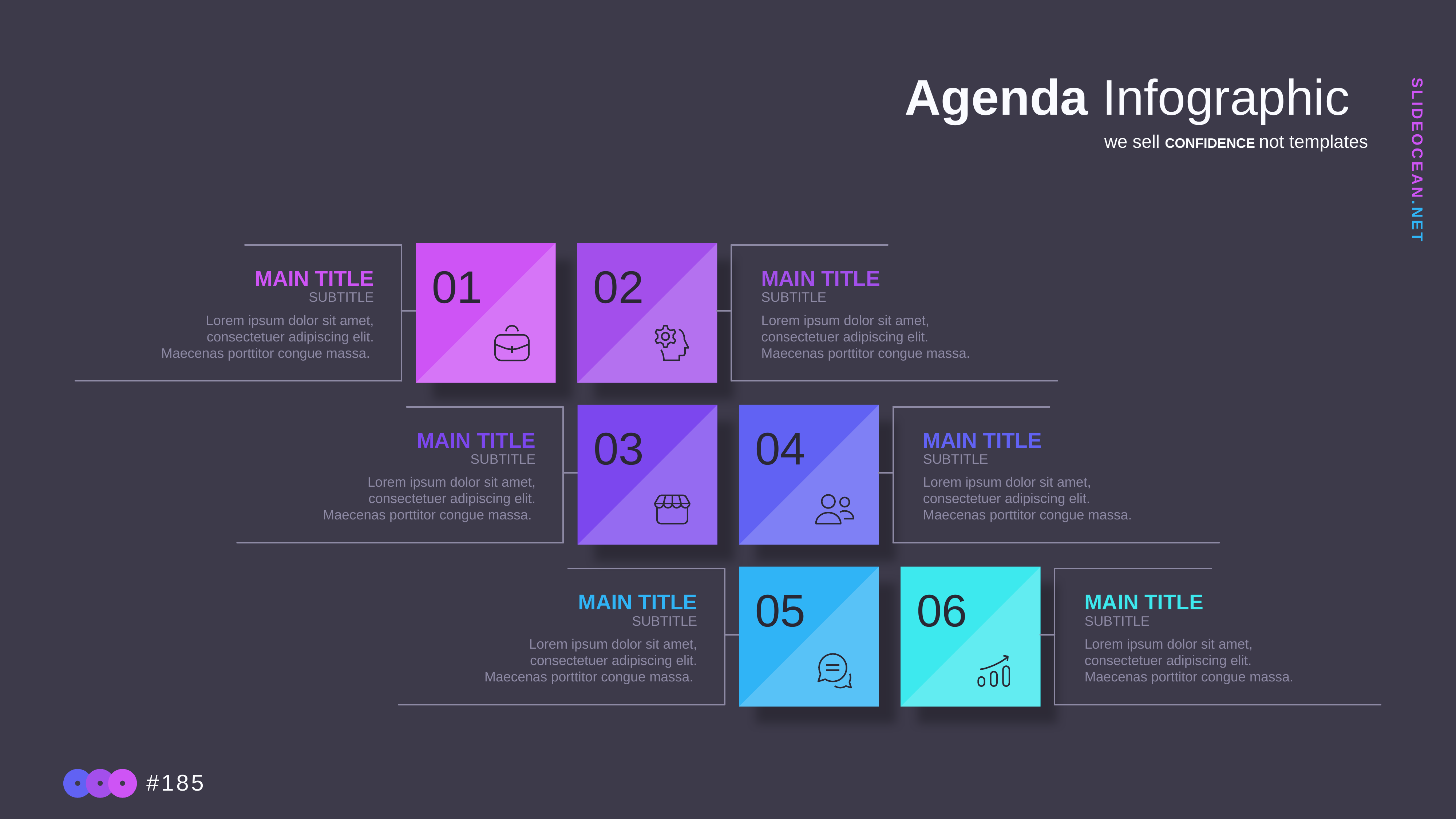

Agenda Infographic
we sell CONFIDENCE not templates

01
02
MAIN TITLE
SUBTITLE
Lorem ipsum dolor sit amet, consectetuer adipiscing elit. Maecenas porttitor congue massa.
MAIN TITLE
SUBTITLE
Lorem ipsum dolor sit amet, consectetuer adipiscing elit. Maecenas porttitor congue massa.

03
04
MAIN TITLE
SUBTITLE
Lorem ipsum dolor sit amet, consectetuer adipiscing elit. Maecenas porttitor congue massa.
MAIN TITLE
SUBTITLE
Lorem ipsum dolor sit amet, consectetuer adipiscing elit. Maecenas porttitor congue massa.

05
06
MAIN TITLE
SUBTITLE
Lorem ipsum dolor sit amet, consectetuer adipiscing elit. Maecenas porttitor congue massa.
MAIN TITLE
SUBTITLE
Lorem ipsum dolor sit amet, consectetuer adipiscing elit. Maecenas porttitor congue massa.

#185